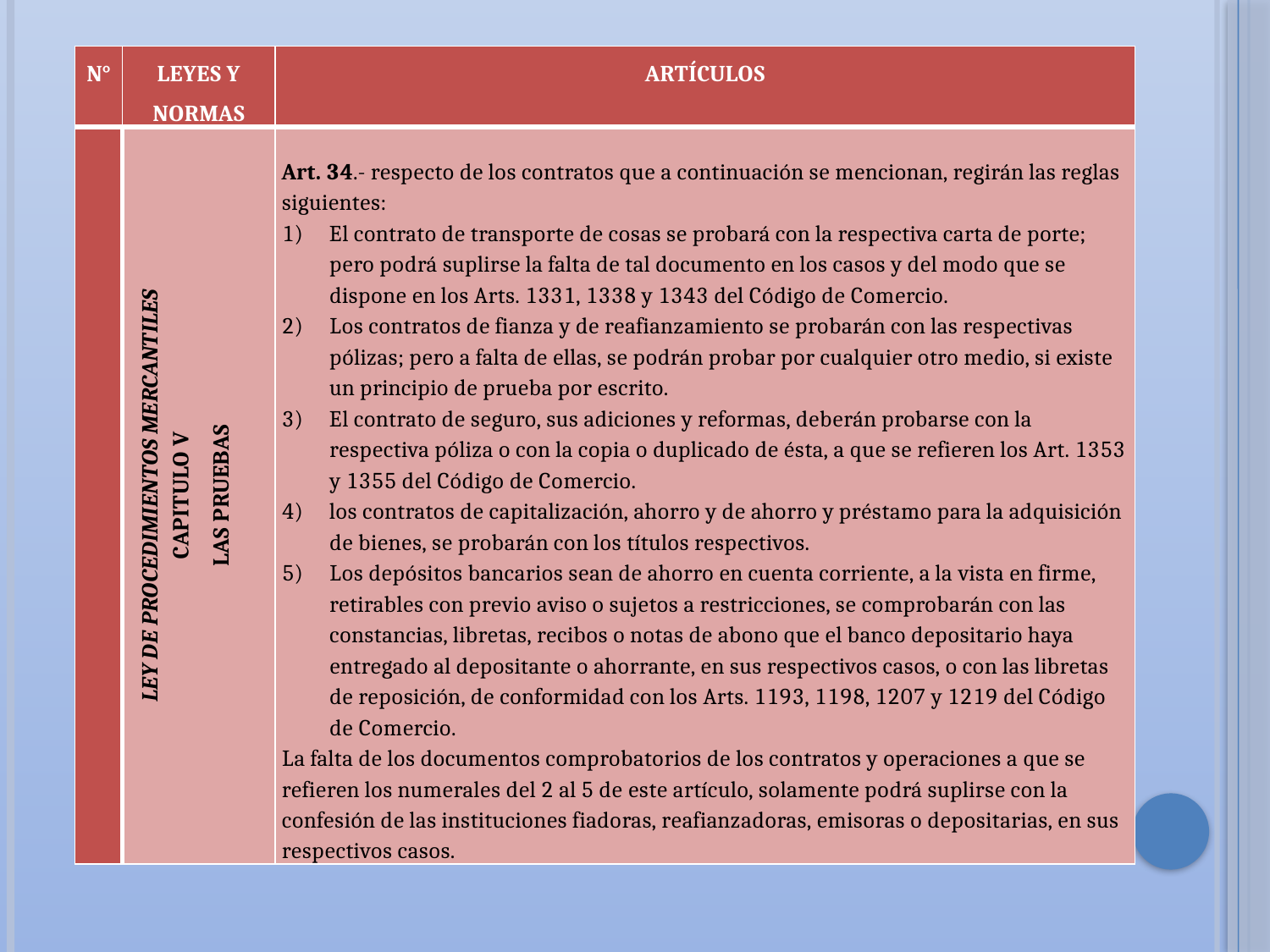

| N° | LEYES Y NORMAS | ARTÍCULOS |
| --- | --- | --- |
|  | LEY DE PROCEDIMIENTOS MERCANTILES CAPITULO V LAS PRUEBAS | Art. 34.- respecto de los contratos que a continuación se mencionan, regirán las reglas siguientes: El contrato de transporte de cosas se probará con la respectiva carta de porte; pero podrá suplirse la falta de tal documento en los casos y del modo que se dispone en los Arts. 1331, 1338 y 1343 del Código de Comercio. Los contratos de fianza y de reafianzamiento se probarán con las respectivas pólizas; pero a falta de ellas, se podrán probar por cualquier otro medio, si existe un principio de prueba por escrito. El contrato de seguro, sus adiciones y reformas, deberán probarse con la respectiva póliza o con la copia o duplicado de ésta, a que se refieren los Art. 1353 y 1355 del Código de Comercio. los contratos de capitalización, ahorro y de ahorro y préstamo para la adquisición de bienes, se probarán con los títulos respectivos. Los depósitos bancarios sean de ahorro en cuenta corriente, a la vista en firme, retirables con previo aviso o sujetos a restricciones, se comprobarán con las constancias, libretas, recibos o notas de abono que el banco depositario haya entregado al depositante o ahorrante, en sus respectivos casos, o con las libretas de reposición, de conformidad con los Arts. 1193, 1198, 1207 y 1219 del Código de Comercio. La falta de los documentos comprobatorios de los contratos y operaciones a que se refieren los numerales del 2 al 5 de este artículo, solamente podrá suplirse con la confesión de las instituciones fiadoras, reafianzadoras, emisoras o depositarias, en sus respectivos casos. |